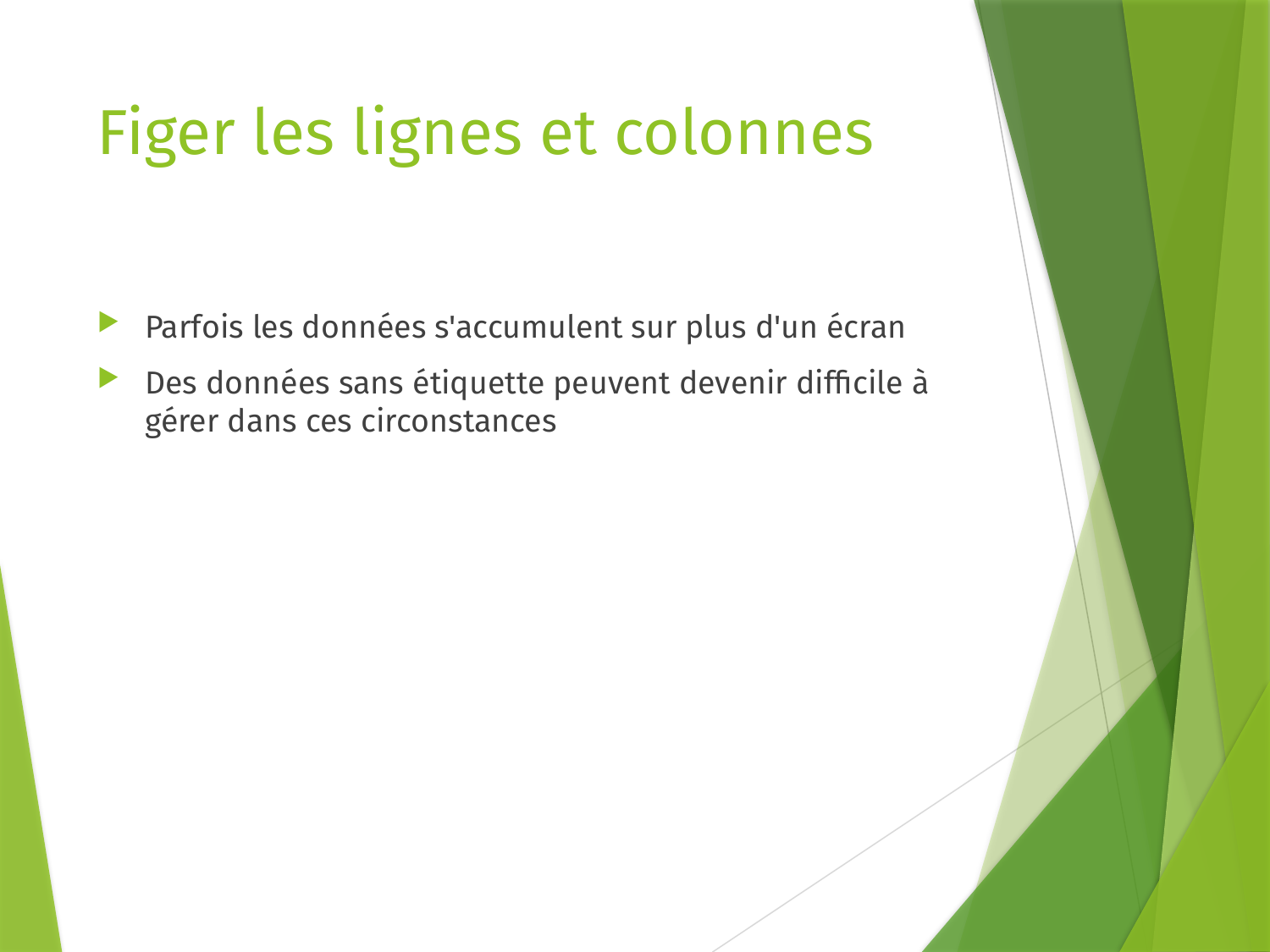

# Figer les lignes et colonnes
Parfois les données s'accumulent sur plus d'un écran
Des données sans étiquette peuvent devenir difficile à gérer dans ces circonstances